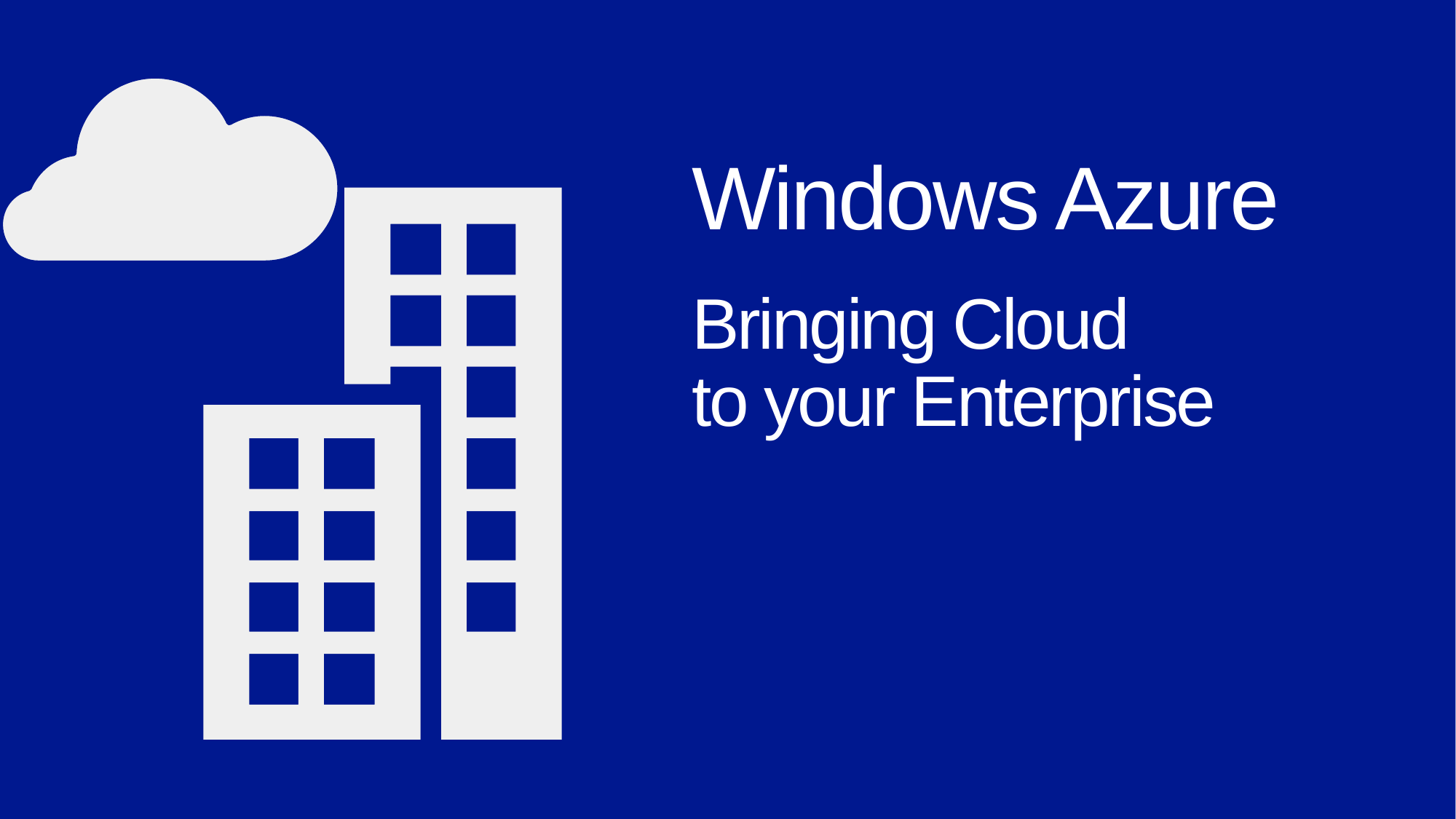

# Windows Azure Bringing Cloud to your Enterprise